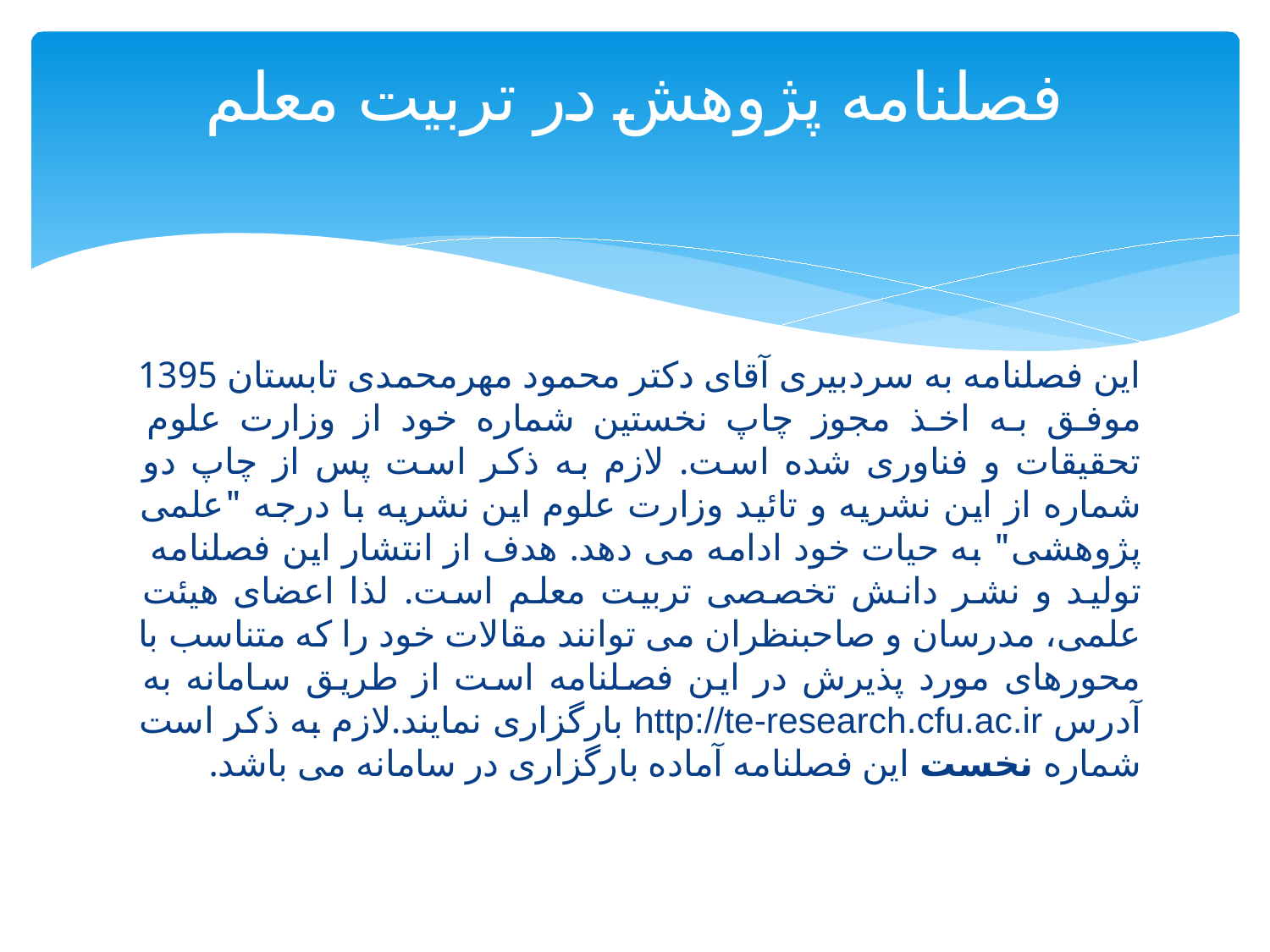

# فصلنامه پژوهش در تربیت معلم
این فصلنامه به سردبیری آقای دکتر محمود مهرمحمدی تابستان 1395 موفق به اخذ مجوز چاپ نخستین شماره خود از وزارت علوم تحقیقات و فناوری شده است. لازم به ذکر است پس از چاپ دو شماره از این نشریه و تائید وزارت علوم این نشریه با درجه "علمی پژوهشی" به حیات خود ادامه می دهد. هدف از انتشار این فصلنامه  تولید و نشر دانش تخصصی تربیت معلم است. لذا اعضای هیئت علمی، مدرسان و صاحبنظران می توانند مقالات خود را که متناسب با محورهای مورد پذیرش در این فصلنامه است از طریق سامانه به آدرس http://te-research.cfu.ac.ir بارگزاری نمایند.لازم به ذکر است شماره نخست این فصلنامه آماده بارگزاری در سامانه می باشد.